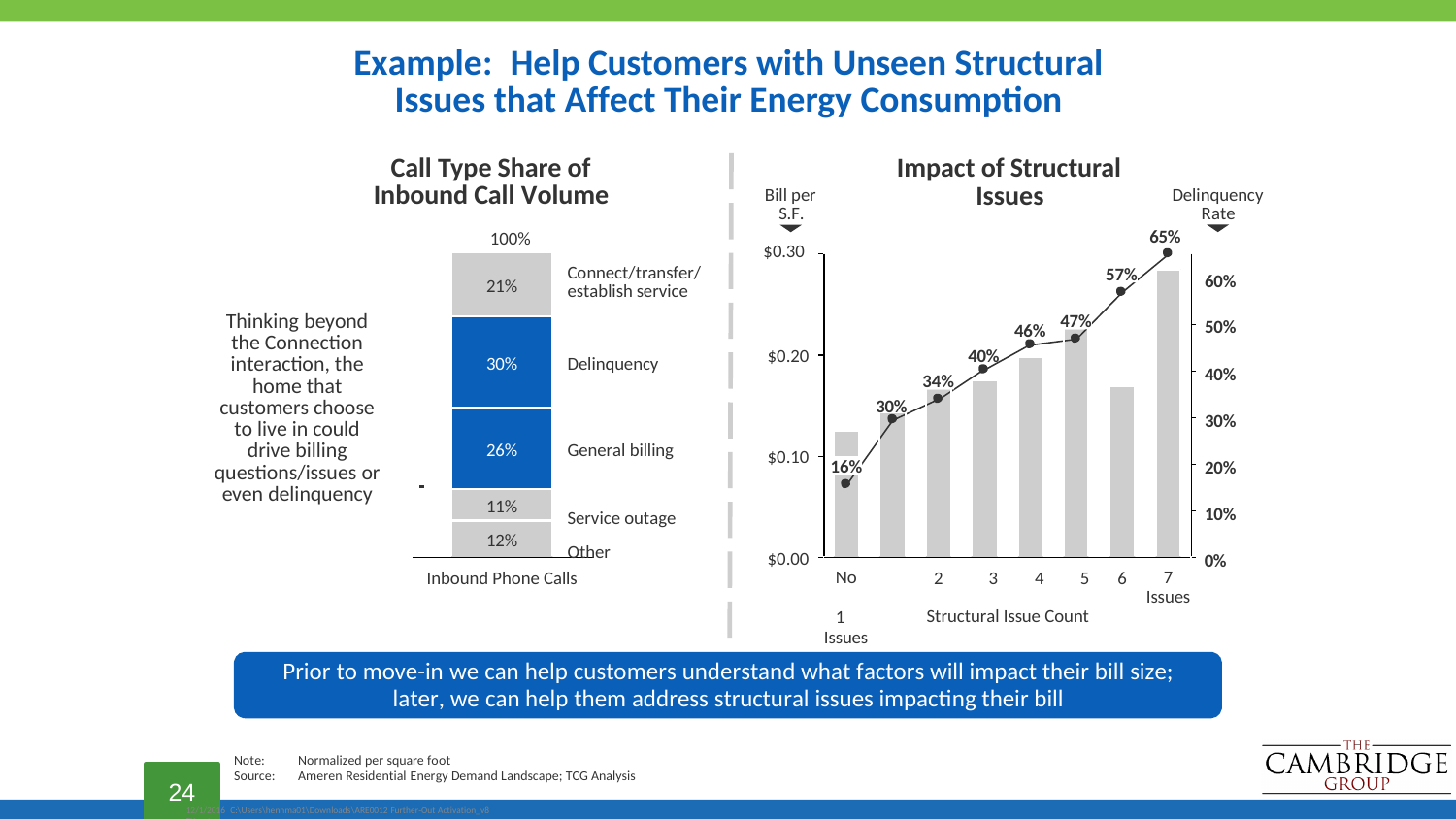

# Example:	Help Customers with Unseen Structural Issues that Affect Their Energy Consumption

Call Type Share of Inbound Call Volume
100%
Impact of Structural Issues
Bill per S.F.
$0.30
Delinquency Rate
65%

57%

Connect/transfer/ establish service
60%

21%

47%

Thinking beyond the Connection interaction, the home that customers choose to live in could drive billing questions/issues or even delinquency
50%

46%

40%
$0.20

30%
Delinquency

40%

34%

30%

30%

26%
General billing
$0.10
16%
20%

11%
Service outage Other
10%

12%
$0.00
0%

No	1
Issues
7
Issues
Inbound Phone Calls
2	3	4	5
Structural Issue Count
6

Prior to move-in we can help customers understand what factors will impact their bill size;
later, we can help them address structural issues impacting their bill
Note: Source:
Normalized per square foot
Ameren Residential Energy Demand Landscape; TCG Analysis
24
12/1/2016  C:\Users\hennma01\Downloads\ARE0012 Further-Out Activation_v8 EY.pptx